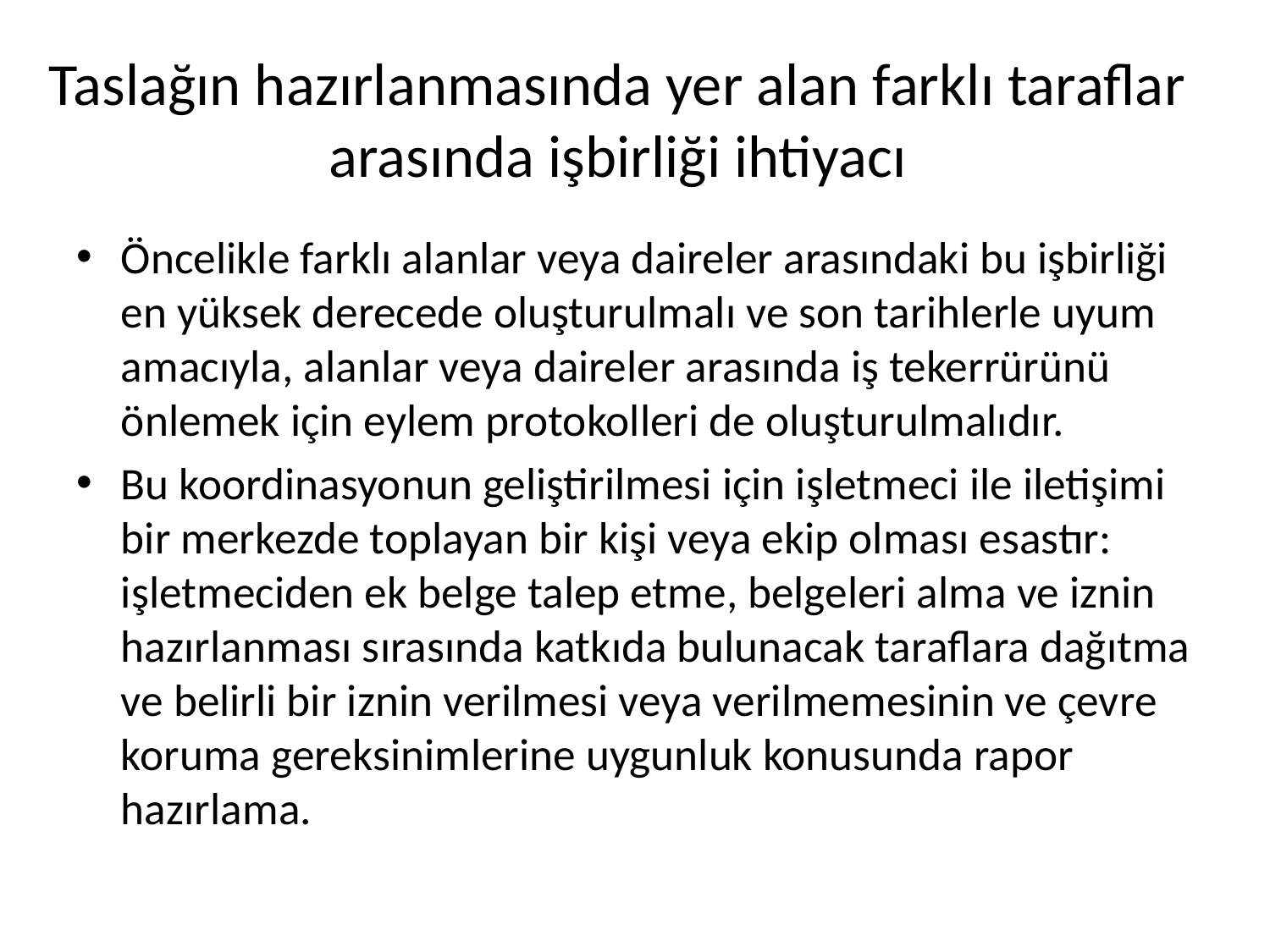

# Taslağın hazırlanmasında yer alan farklı taraflar arasında işbirliği ihtiyacı
Öncelikle farklı alanlar veya daireler arasındaki bu işbirliği en yüksek derecede oluşturulmalı ve son tarihlerle uyum amacıyla, alanlar veya daireler arasında iş tekerrürünü önlemek için eylem protokolleri de oluşturulmalıdır.
Bu koordinasyonun geliştirilmesi için işletmeci ile iletişimi bir merkezde toplayan bir kişi veya ekip olması esastır: işletmeciden ek belge talep etme, belgeleri alma ve iznin hazırlanması sırasında katkıda bulunacak taraflara dağıtma ve belirli bir iznin verilmesi veya verilmemesinin ve çevre koruma gereksinimlerine uygunluk konusunda rapor hazırlama.